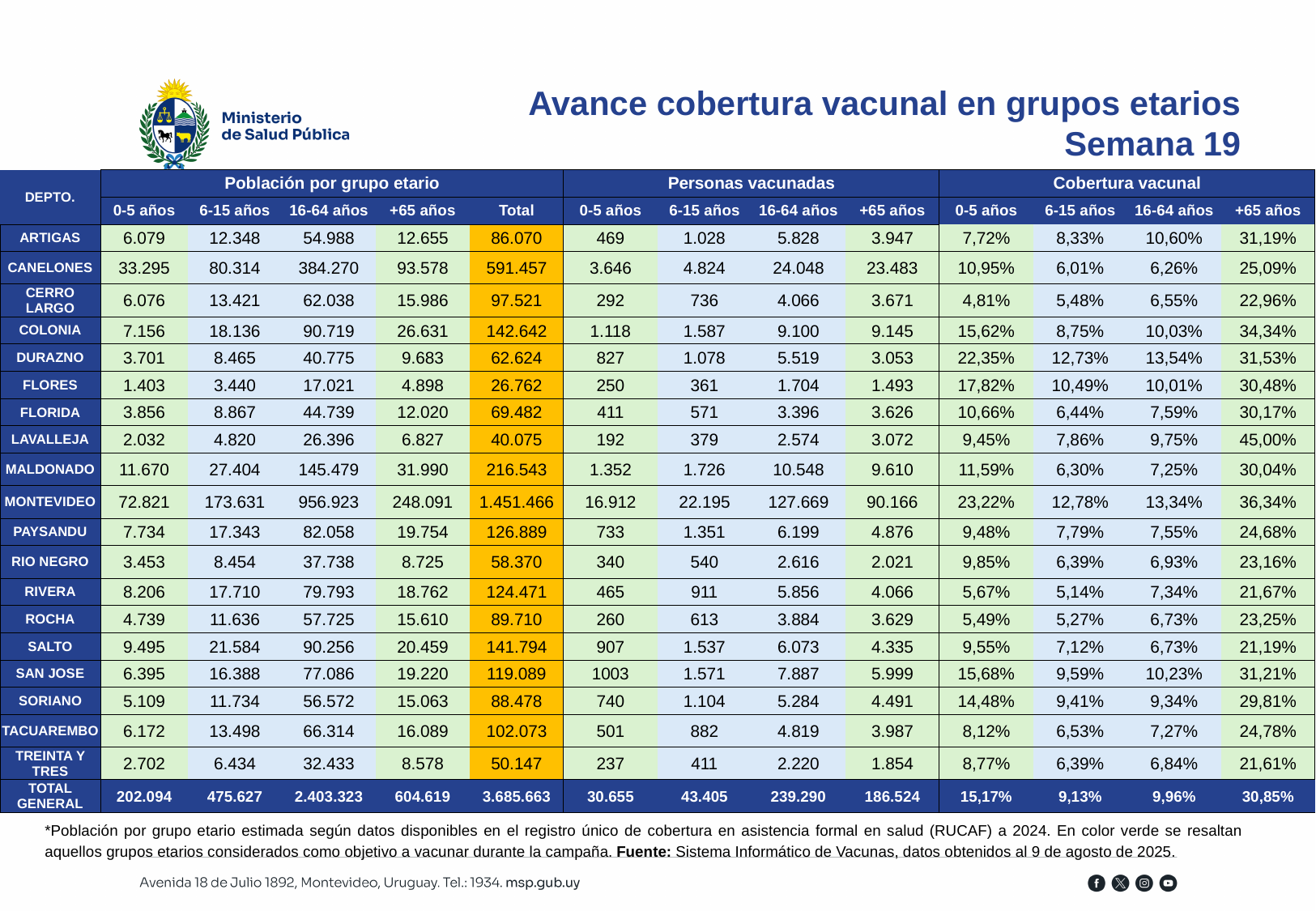

Avance cobertura vacunal en grupos etarios
Semana 19
| DEPTO. | Población por grupo etario |  |  |  |  | Personas vacunadas |  |  |  | Cobertura vacunal |  |  |  |
| --- | --- | --- | --- | --- | --- | --- | --- | --- | --- | --- | --- | --- | --- |
|  | 0-5 años | 6-15 años | 16-64 años | +65 años | Total | 0-5 años | 6-15 años | 16-64 años | +65 años | 0-5 años | 6-15 años | 16-64 años | +65 años |
| ARTIGAS | 6.079 | 12.348 | 54.988 | 12.655 | 86.070 | 469 | 1.028 | 5.828 | 3.947 | 7,72% | 8,33% | 10,60% | 31,19% |
| CANELONES | 33.295 | 80.314 | 384.270 | 93.578 | 591.457 | 3.646 | 4.824 | 24.048 | 23.483 | 10,95% | 6,01% | 6,26% | 25,09% |
| CERRO LARGO | 6.076 | 13.421 | 62.038 | 15.986 | 97.521 | 292 | 736 | 4.066 | 3.671 | 4,81% | 5,48% | 6,55% | 22,96% |
| COLONIA | 7.156 | 18.136 | 90.719 | 26.631 | 142.642 | 1.118 | 1.587 | 9.100 | 9.145 | 15,62% | 8,75% | 10,03% | 34,34% |
| DURAZNO | 3.701 | 8.465 | 40.775 | 9.683 | 62.624 | 827 | 1.078 | 5.519 | 3.053 | 22,35% | 12,73% | 13,54% | 31,53% |
| FLORES | 1.403 | 3.440 | 17.021 | 4.898 | 26.762 | 250 | 361 | 1.704 | 1.493 | 17,82% | 10,49% | 10,01% | 30,48% |
| FLORIDA | 3.856 | 8.867 | 44.739 | 12.020 | 69.482 | 411 | 571 | 3.396 | 3.626 | 10,66% | 6,44% | 7,59% | 30,17% |
| LAVALLEJA | 2.032 | 4.820 | 26.396 | 6.827 | 40.075 | 192 | 379 | 2.574 | 3.072 | 9,45% | 7,86% | 9,75% | 45,00% |
| MALDONADO | 11.670 | 27.404 | 145.479 | 31.990 | 216.543 | 1.352 | 1.726 | 10.548 | 9.610 | 11,59% | 6,30% | 7,25% | 30,04% |
| MONTEVIDEO | 72.821 | 173.631 | 956.923 | 248.091 | 1.451.466 | 16.912 | 22.195 | 127.669 | 90.166 | 23,22% | 12,78% | 13,34% | 36,34% |
| PAYSANDU | 7.734 | 17.343 | 82.058 | 19.754 | 126.889 | 733 | 1.351 | 6.199 | 4.876 | 9,48% | 7,79% | 7,55% | 24,68% |
| RIO NEGRO | 3.453 | 8.454 | 37.738 | 8.725 | 58.370 | 340 | 540 | 2.616 | 2.021 | 9,85% | 6,39% | 6,93% | 23,16% |
| RIVERA | 8.206 | 17.710 | 79.793 | 18.762 | 124.471 | 465 | 911 | 5.856 | 4.066 | 5,67% | 5,14% | 7,34% | 21,67% |
| ROCHA | 4.739 | 11.636 | 57.725 | 15.610 | 89.710 | 260 | 613 | 3.884 | 3.629 | 5,49% | 5,27% | 6,73% | 23,25% |
| SALTO | 9.495 | 21.584 | 90.256 | 20.459 | 141.794 | 907 | 1.537 | 6.073 | 4.335 | 9,55% | 7,12% | 6,73% | 21,19% |
| SAN JOSE | 6.395 | 16.388 | 77.086 | 19.220 | 119.089 | 1003 | 1.571 | 7.887 | 5.999 | 15,68% | 9,59% | 10,23% | 31,21% |
| SORIANO | 5.109 | 11.734 | 56.572 | 15.063 | 88.478 | 740 | 1.104 | 5.284 | 4.491 | 14,48% | 9,41% | 9,34% | 29,81% |
| TACUAREMBO | 6.172 | 13.498 | 66.314 | 16.089 | 102.073 | 501 | 882 | 4.819 | 3.987 | 8,12% | 6,53% | 7,27% | 24,78% |
| TREINTA Y TRES | 2.702 | 6.434 | 32.433 | 8.578 | 50.147 | 237 | 411 | 2.220 | 1.854 | 8,77% | 6,39% | 6,84% | 21,61% |
| TOTAL GENERAL | 202.094 | 475.627 | 2.403.323 | 604.619 | 3.685.663 | 30.655 | 43.405 | 239.290 | 186.524 | 15,17% | 9,13% | 9,96% | 30,85% |
*Población por grupo etario estimada según datos disponibles en el registro único de cobertura en asistencia formal en salud (RUCAF) a 2024. En color verde se resaltan aquellos grupos etarios considerados como objetivo a vacunar durante la campaña. Fuente: Sistema Informático de Vacunas, datos obtenidos al 9 de agosto de 2025.